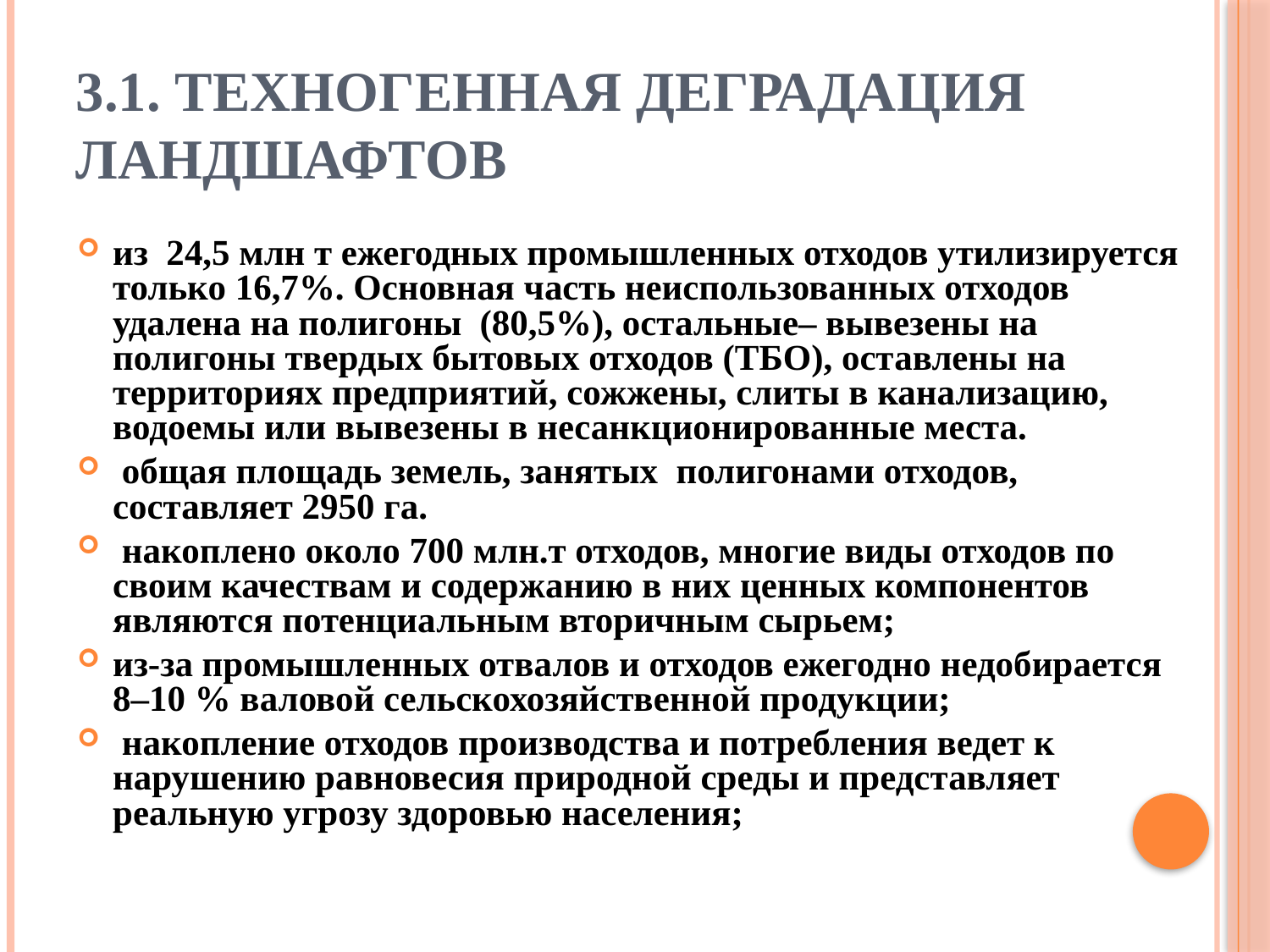

# 3.1. Техногенная деградация ландшафтов

из  24,5 млн т ежегодных промышленных отходов утилизируется только 16,7%. Основная часть неиспользованных отходов удалена на полигоны  (80,5%), остальные– вывезены на полигоны твердых бытовых отходов (ТБО), оставлены на территориях предприятий, сожжены, слиты в канализацию, водоемы или вывезены в несанкционированные места.
 общая площадь земель, занятых  полигонами отходов, составляет 2950 га.
 накоплено около 700 млн.т отходов, многие виды отходов по своим качествам и содержанию в них ценных компонентов являются потенциальным вторичным сырьем;
из-за промышленных отвалов и отходов ежегодно недобирается 8–10 % валовой сельскохозяйственной продукции;
 накопление отходов производства и потребления ведет к нарушению равновесия природной среды и представляет реальную угрозу здоровью населения;